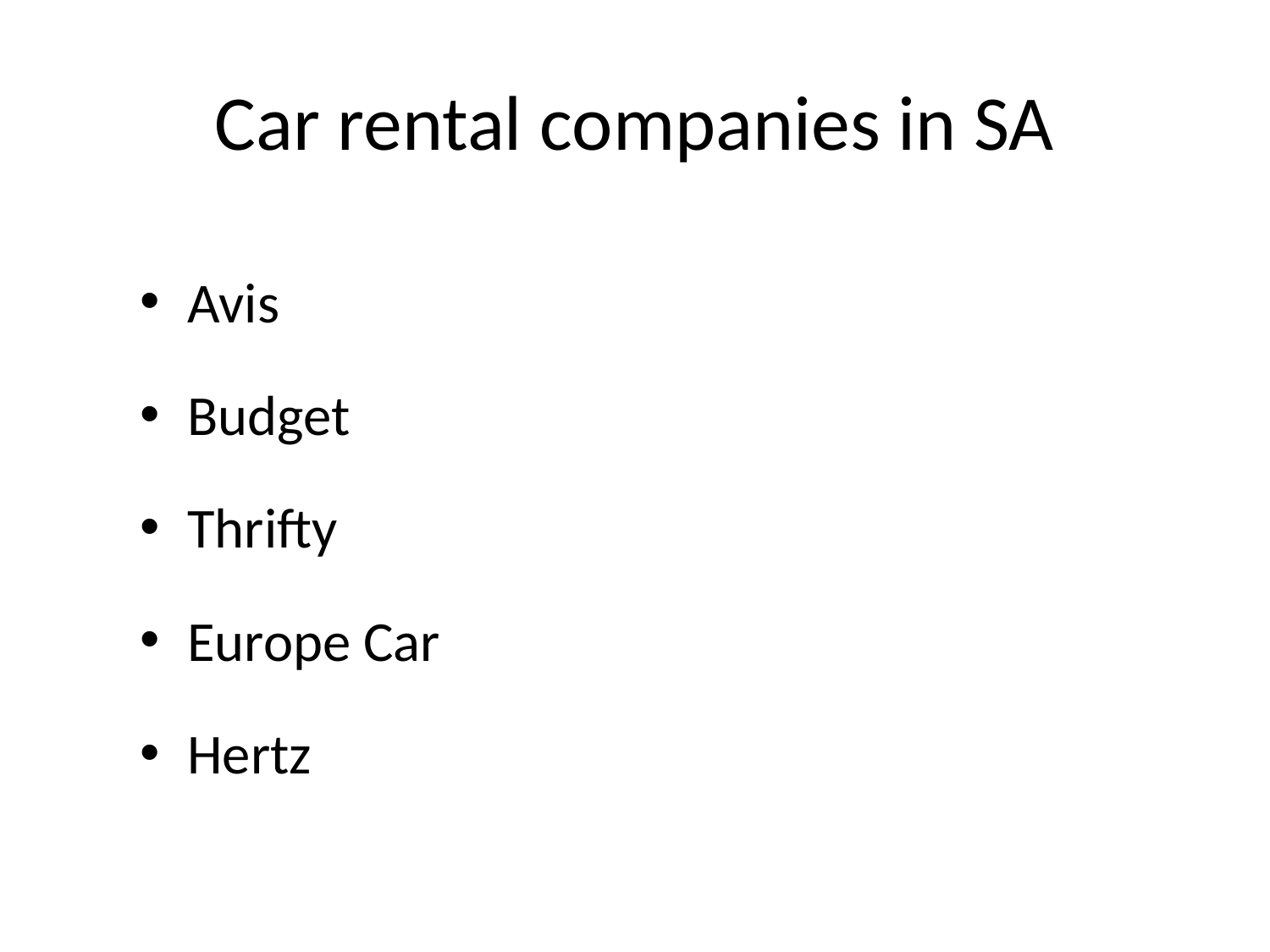

# Car rental companies in SA
Avis
Budget
Thrifty
Europe Car
Hertz